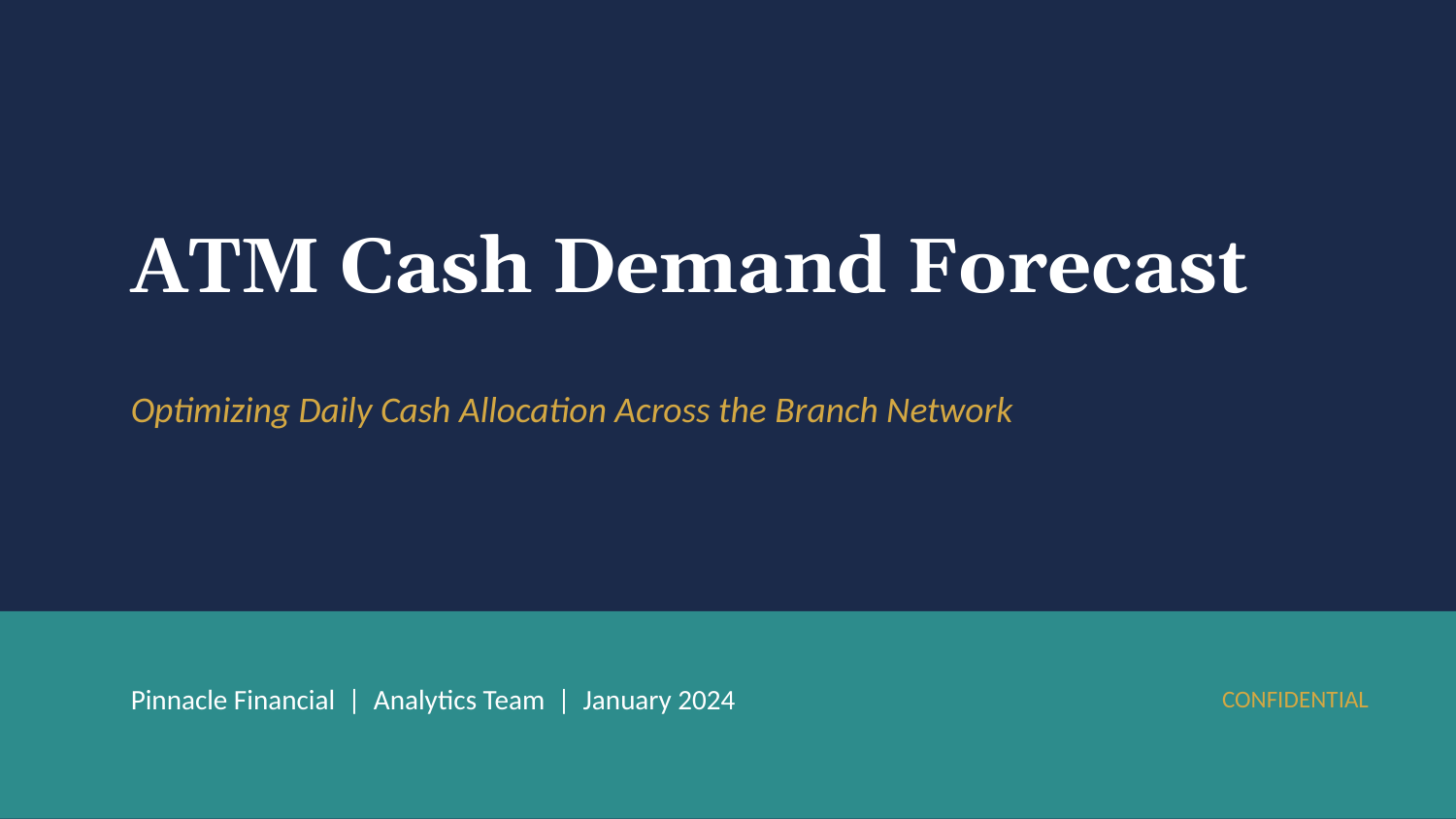

ATM Cash Demand Forecast
Optimizing Daily Cash Allocation Across the Branch Network

Pinnacle Financial  |  Analytics Team  |  January 2024
CONFIDENTIAL